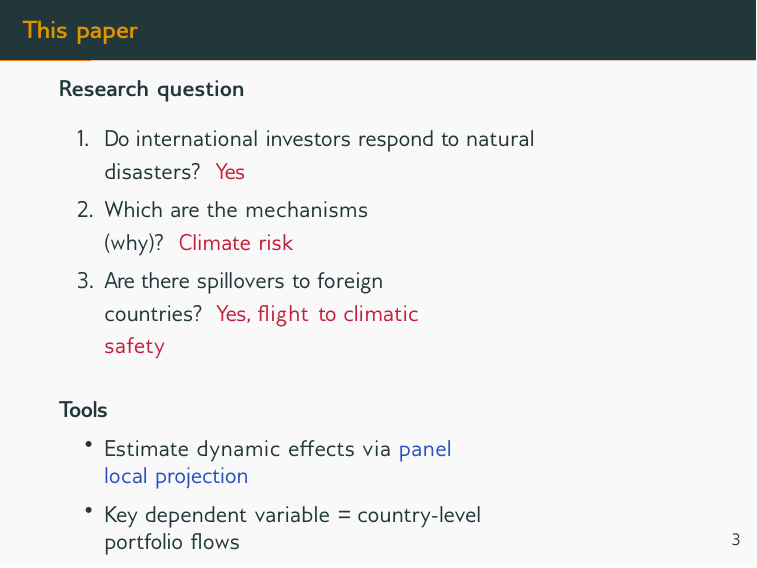

# This paper

Research question
Do international investors respond to natural disasters?  Yes
Which are the mechanisms (why)?  Climate risk
Are there spillovers to foreign countries?  Yes, flight to climatic safety

Tools
Estimate dynamic effects via panel local projection
Key dependent variable = country-level portfolio flows
Key regressor = natural disasters
3